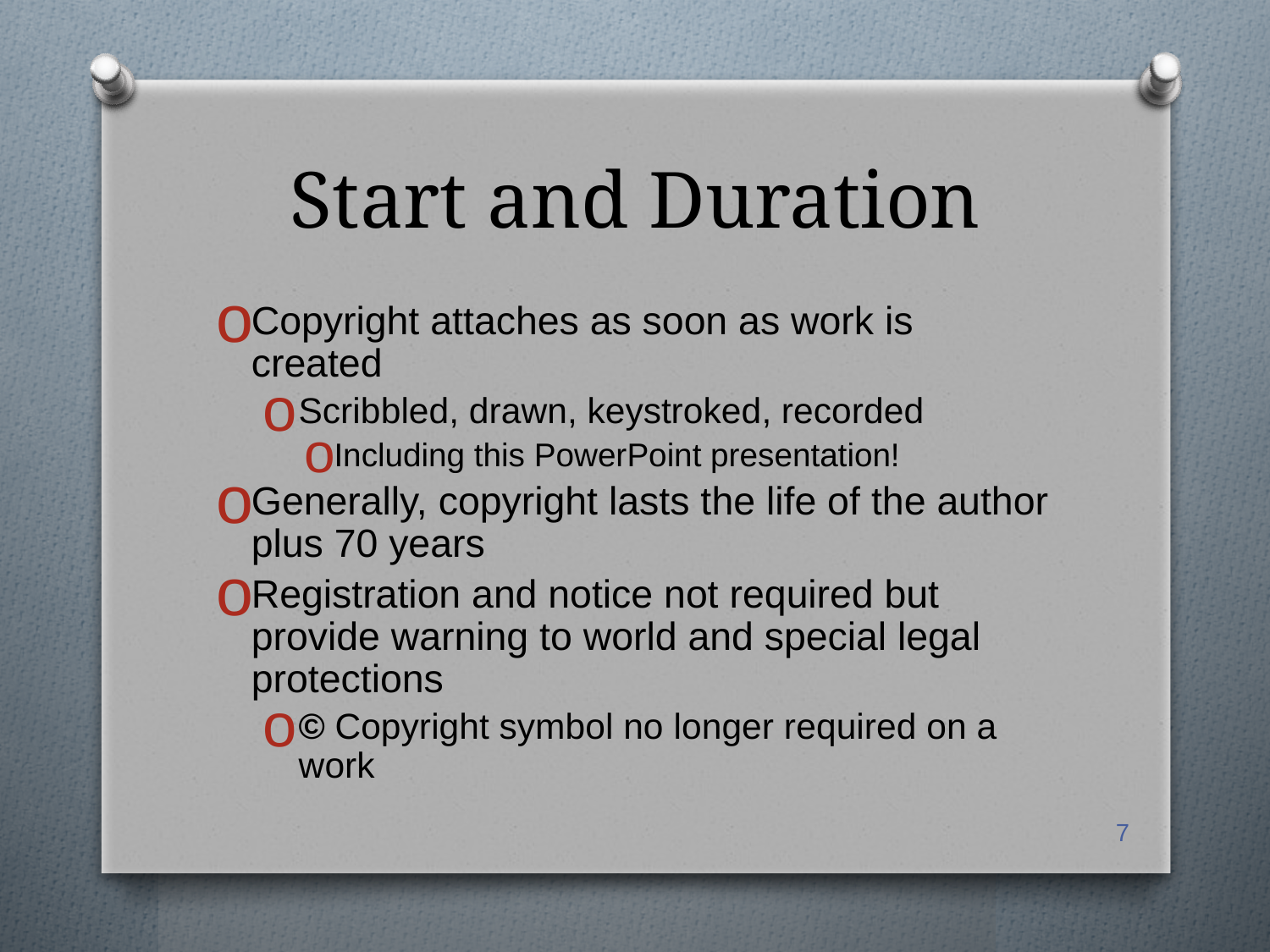

# Start and Duration
Copyright attaches as soon as work is created
Scribbled, drawn, keystroked, recorded
Including this PowerPoint presentation!
Generally, copyright lasts the life of the author plus 70 years
Registration and notice not required but provide warning to world and special legal protections
© Copyright symbol no longer required on a work

7